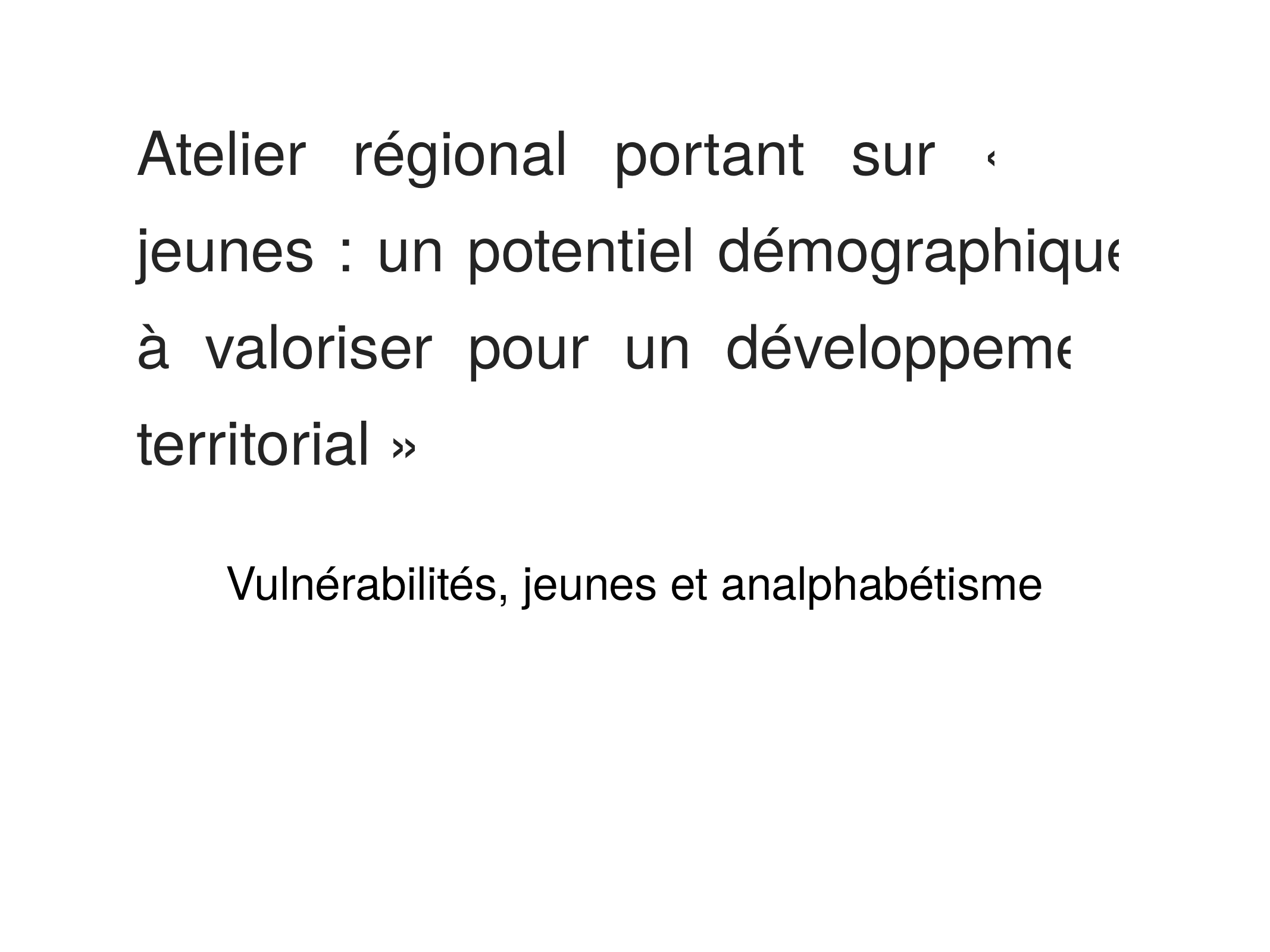

# Atelier régional portant sur « les jeunes : un potentiel démographique à valoriser pour un développement territorial »
Vulnérabilités, jeunes et analphabétisme